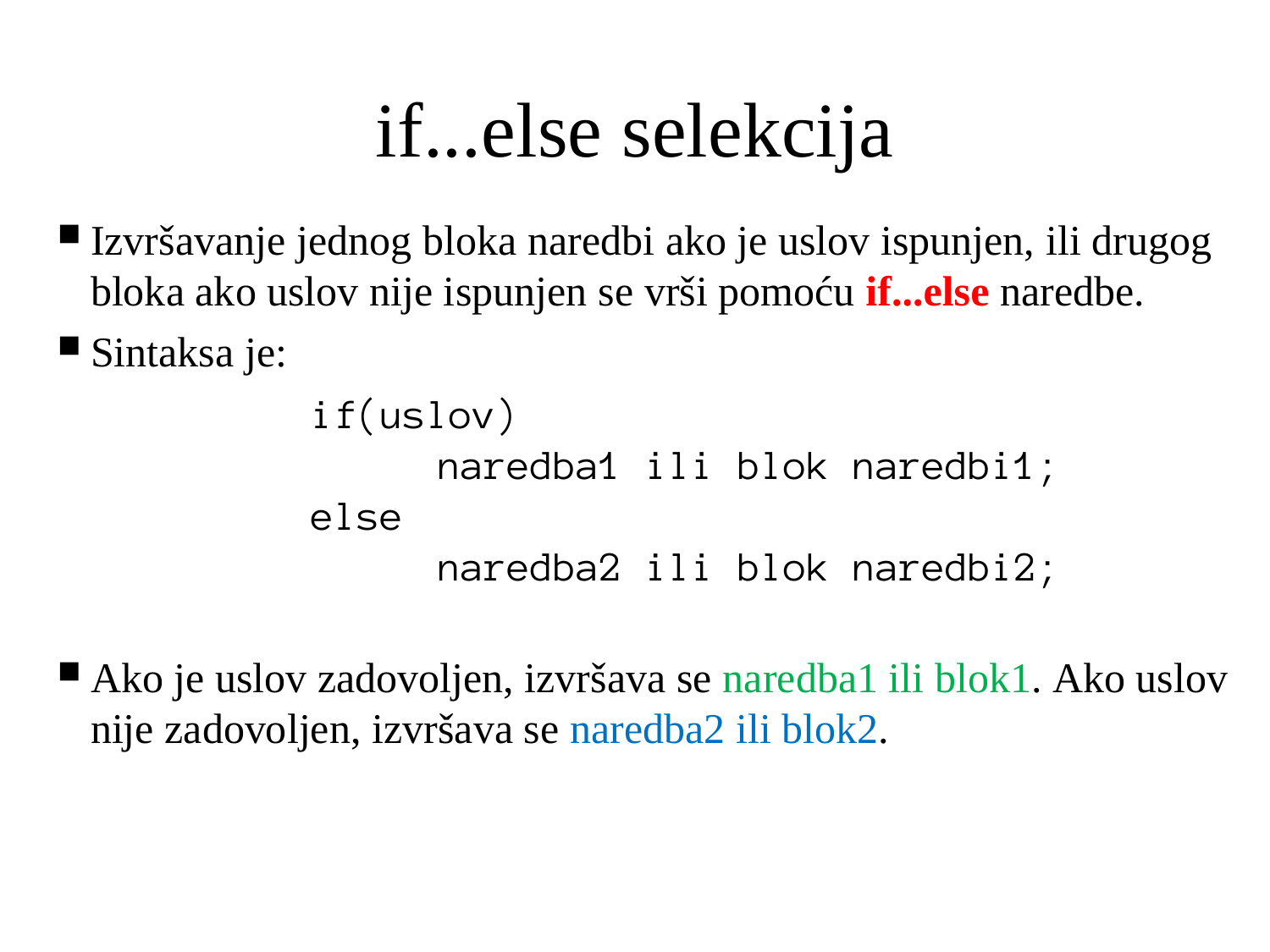

# if...else selekcija
Izvršavanje jednog bloka naredbi ako je uslov ispunjen, ili drugog bloka ako uslov nije ispunjen se vrši pomoću if...else naredbe.
Sintaksa je:
		if(uslov)
			naredba1 ili blok naredbi1;
		else
			naredba2 ili blok naredbi2;

Ako je uslov zadovoljen, izvršava se naredba1 ili blok1. Ako uslov nije zadovoljen, izvršava se naredba2 ili blok2.